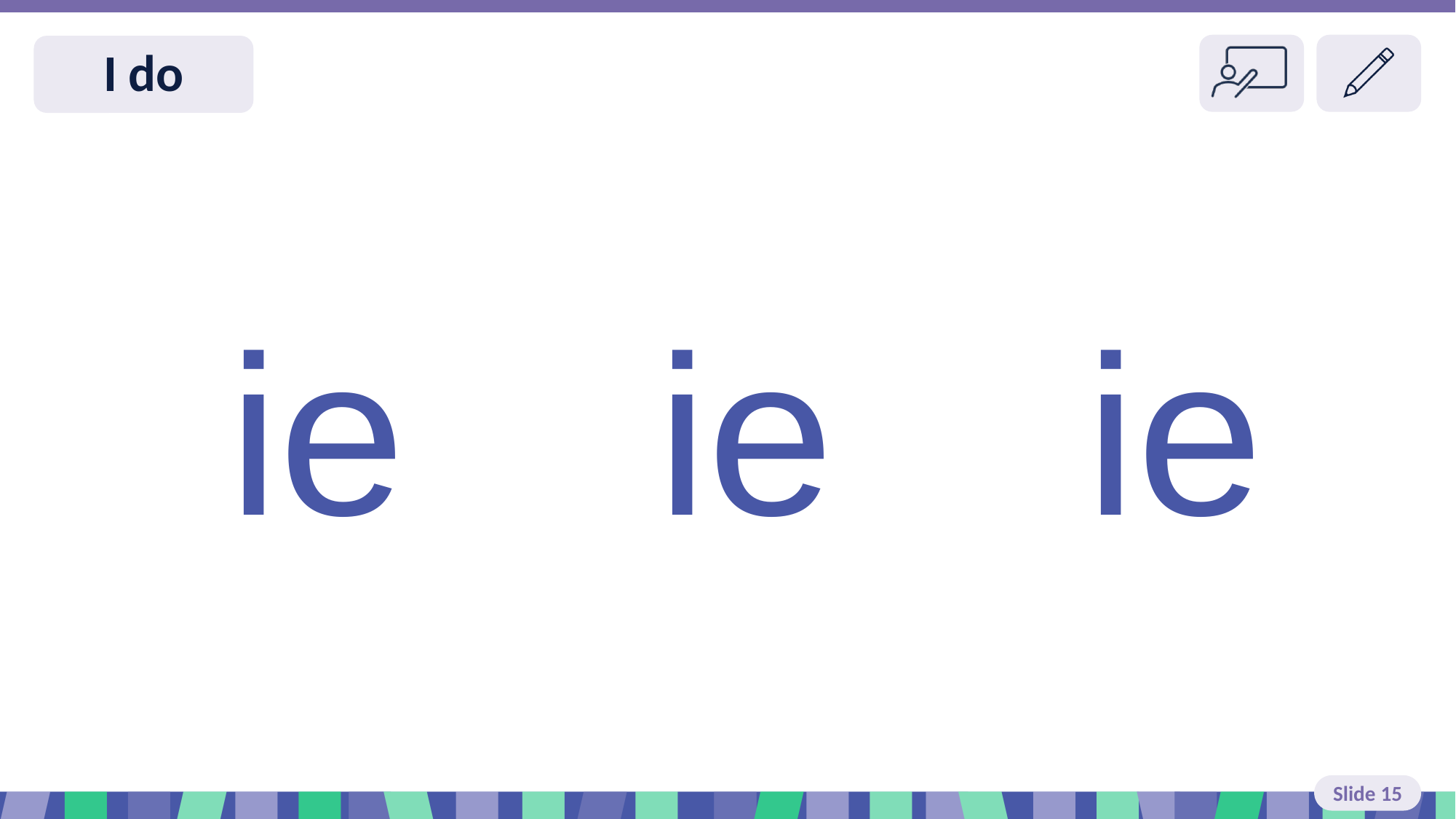

# Slide 15 I do
 ie    ie    ie